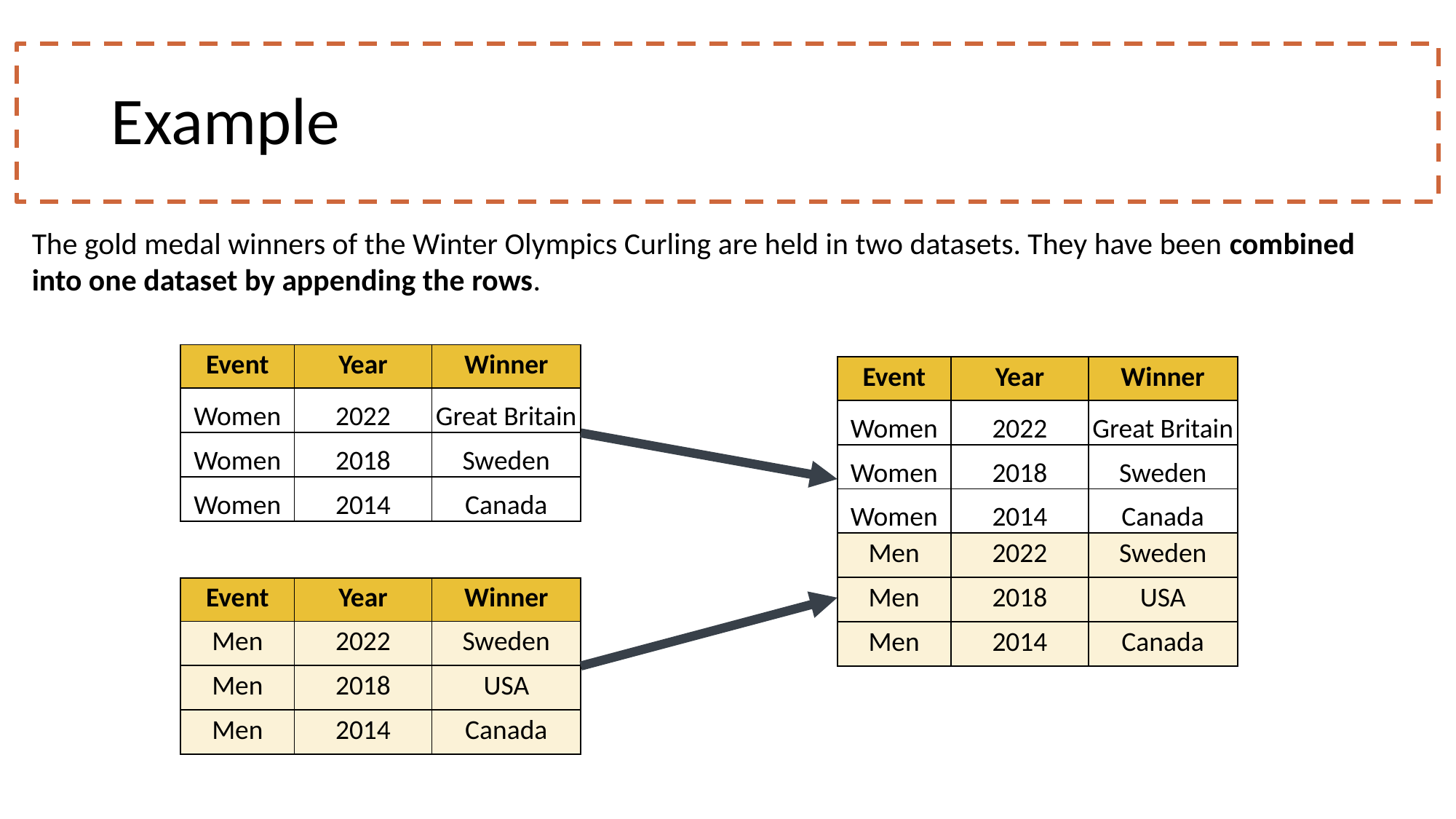

# Example
The gold medal winners of the Winter Olympics Curling are held in two datasets. They have been combined into one dataset by appending the rows.
| Event | Year | Winner |
| --- | --- | --- |
| Women | 2022 | Great Britain |
| Women | 2018 | Sweden |
| Women | 2014 | Canada |
| Event | Year | Winner |
| --- | --- | --- |
| Women | 2022 | Great Britain |
| Women | 2018 | Sweden |
| Women | 2014 | Canada |
| Men | 2022 | Sweden |
| Men | 2018 | USA |
| Men | 2014 | Canada |
| Event | Year | Winner |
| --- | --- | --- |
| Men | 2022 | Sweden |
| Men | 2018 | USA |
| Men | 2014 | Canada |